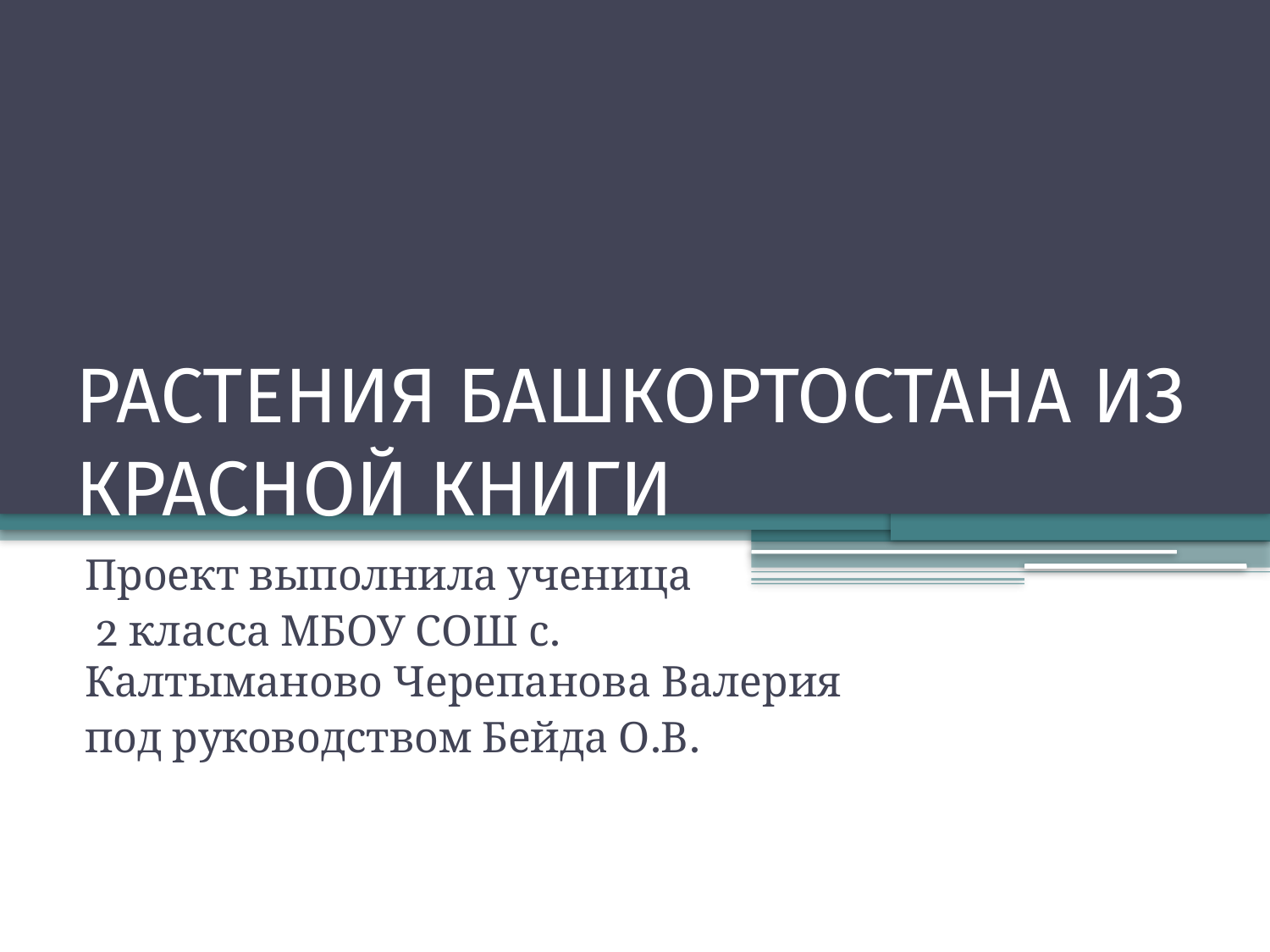

# РАСТЕНИЯ БАШКОРТОСТАНА ИЗ КРАСНОЙ КНИГИ
Проект выполнила ученица
 2 класса МБОУ СОШ с. Калтыманово Черепанова Валерия
под руководством Бейда О.В.